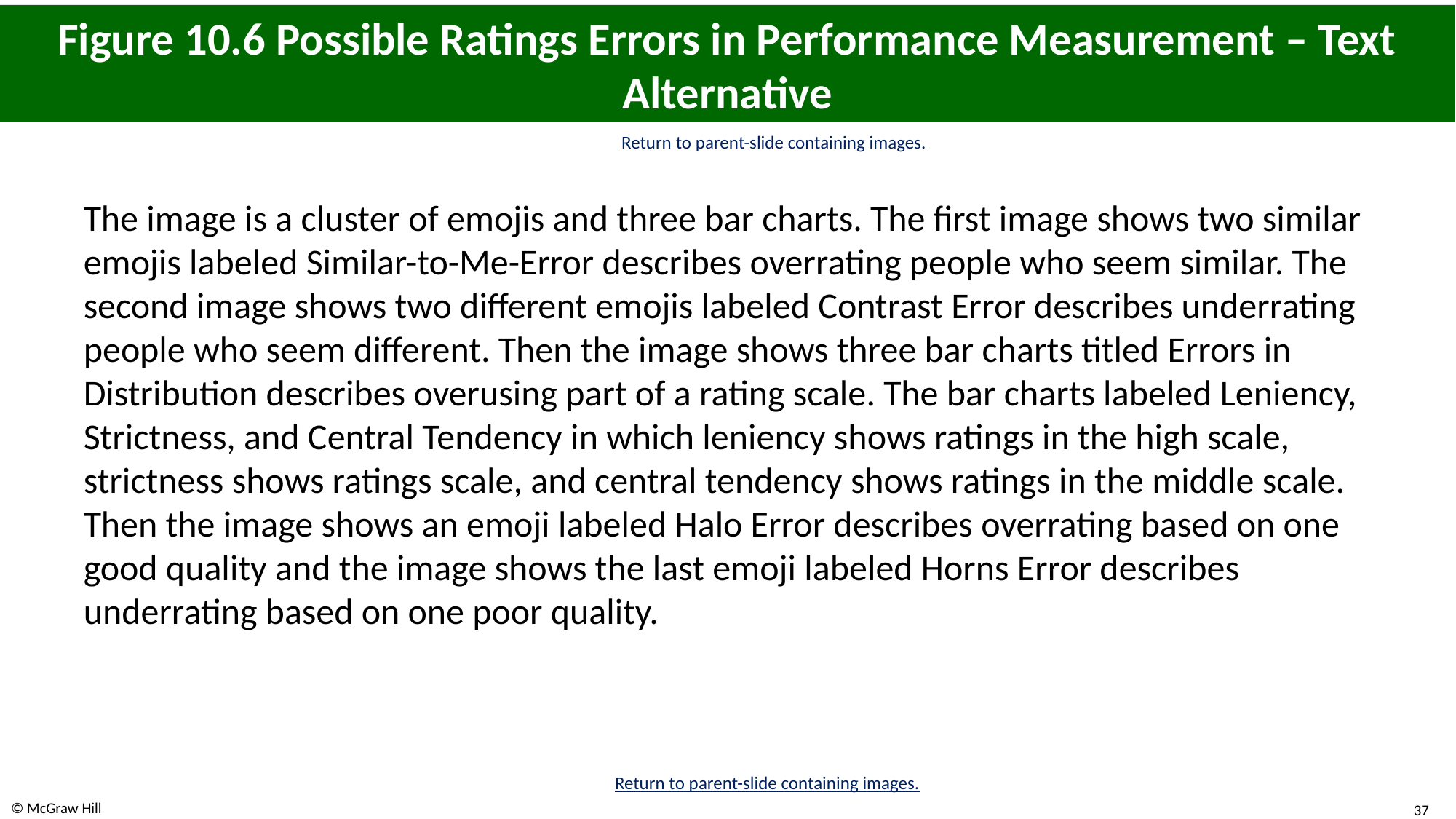

# Figure 10.6 Possible Ratings Errors in Performance Measurement – Text Alternative
Return to parent-slide containing images.
The image is a cluster of emojis and three bar charts. The first image shows two similar emojis labeled Similar-to-Me-Error describes overrating people who seem similar. The second image shows two different emojis labeled Contrast Error describes underrating people who seem different. Then the image shows three bar charts titled Errors in Distribution describes overusing part of a rating scale. The bar charts labeled Leniency, Strictness, and Central Tendency in which leniency shows ratings in the high scale, strictness shows ratings scale, and central tendency shows ratings in the middle scale. Then the image shows an emoji labeled Halo Error describes overrating based on one good quality and the image shows the last emoji labeled Horns Error describes underrating based on one poor quality.
Return to parent-slide containing images.